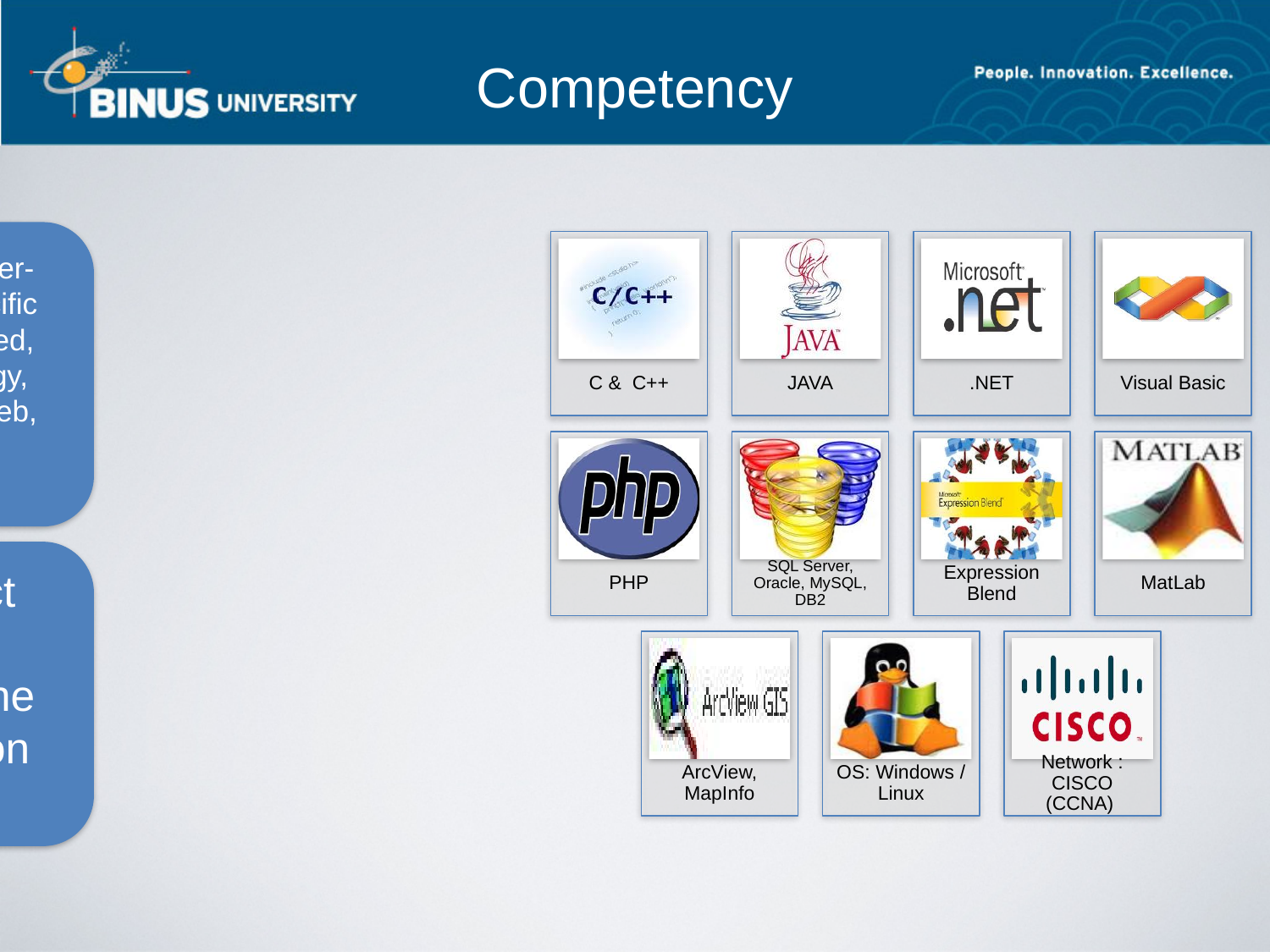

# Competency

C &  C++
JAVA
.NET
Visual Basic
PHP
SQL Server, Oracle, MySQL, DB2
Expression Blend
MatLab
ArcView, MapInfo
OS: Windows / Linux
Network : CISCO (CCNA)